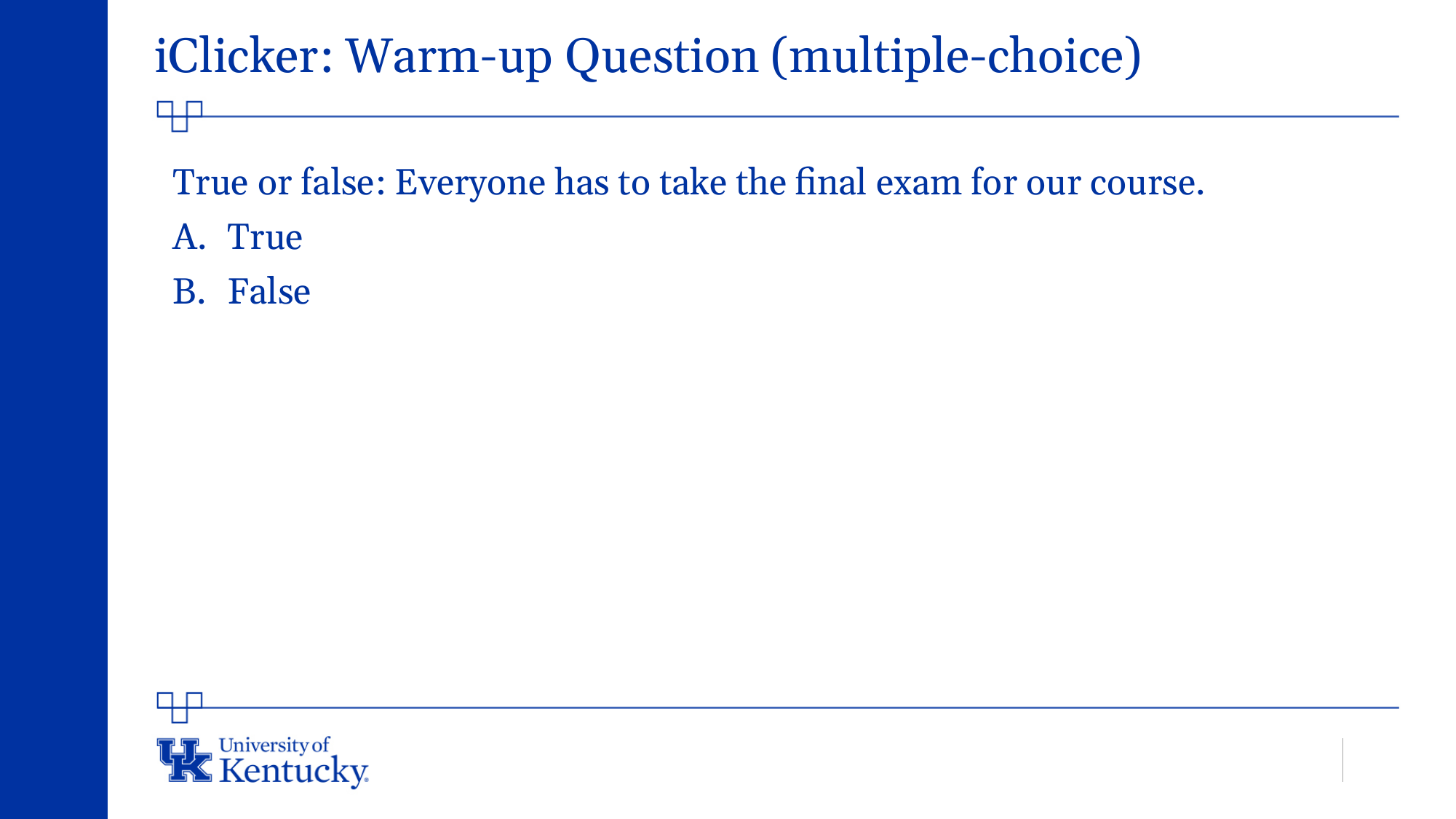

# iClicker: Warm-up Question (multiple-choice)
True or false: Everyone has to take the final exam for our course.
True
False